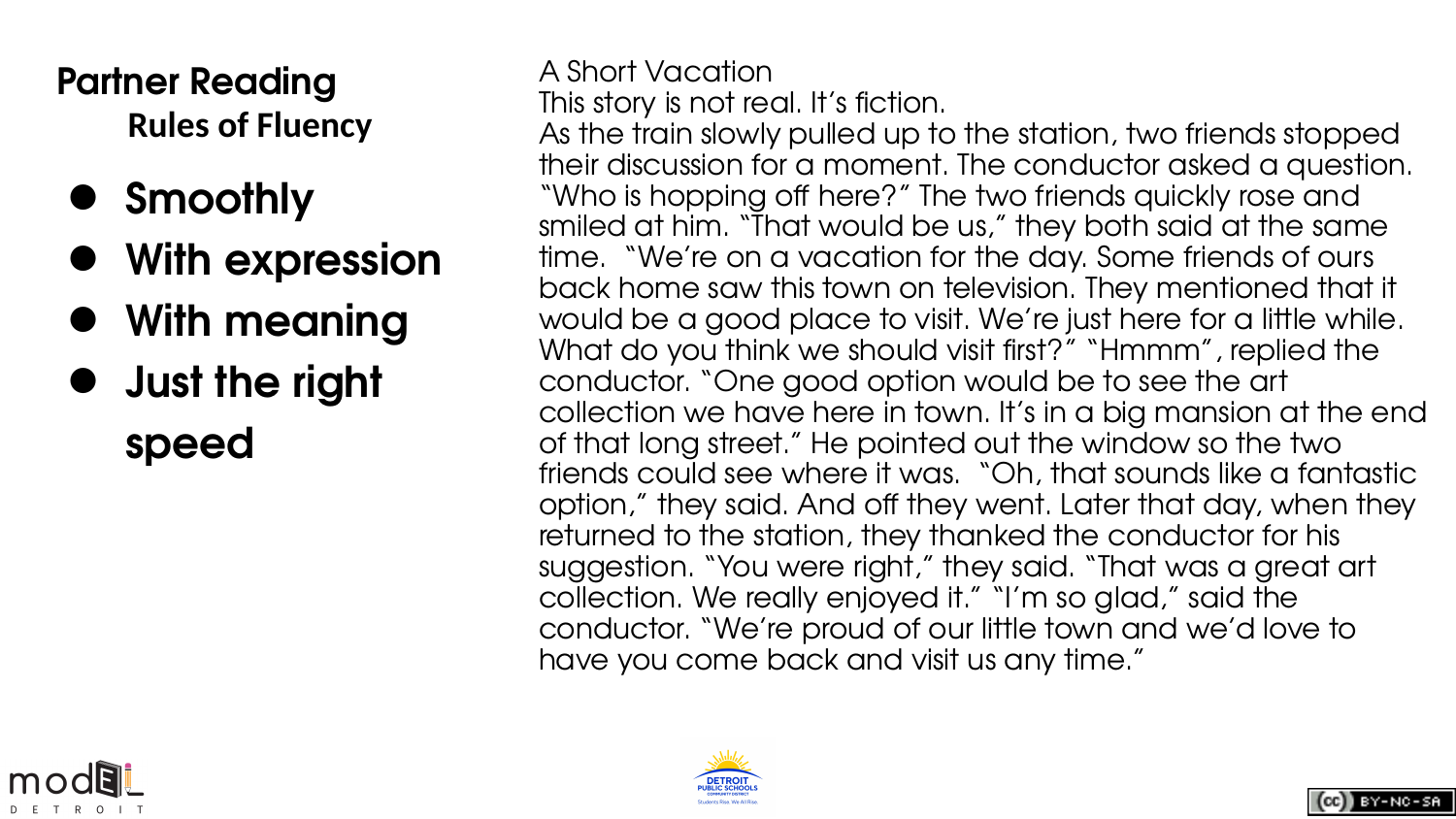

Partner Reading
  Rules of Fluency
A Short Vacation
This story is not real. It’s fiction.
As the train slowly pulled up to the station, two friends stopped their discussion for a moment. The conductor asked a question. “Who is hopping off here?” The two friends quickly rose and smiled at him. “That would be us,” they both said at the same time.  “We’re on a vacation for the day. Some friends of ours back home saw this town on television. They mentioned that it would be a good place to visit. We’re just here for a little while. What do you think we should visit first?” “Hmmm”, replied the conductor. “One good option would be to see the art collection we have here in town. It’s in a big mansion at the end of that long street.” He pointed out the window so the two friends could see where it was.  “Oh, that sounds like a fantastic option,” they said. And off they went. Later that day, when they returned to the station, they thanked the conductor for his suggestion. “You were right,” they said. “That was a great art collection. We really enjoyed it.” “I’m so glad,” said the conductor. “We’re proud of our little town and we’d love to have you come back and visit us any time.”

Smoothly
With expression
With meaning
Just the right speed